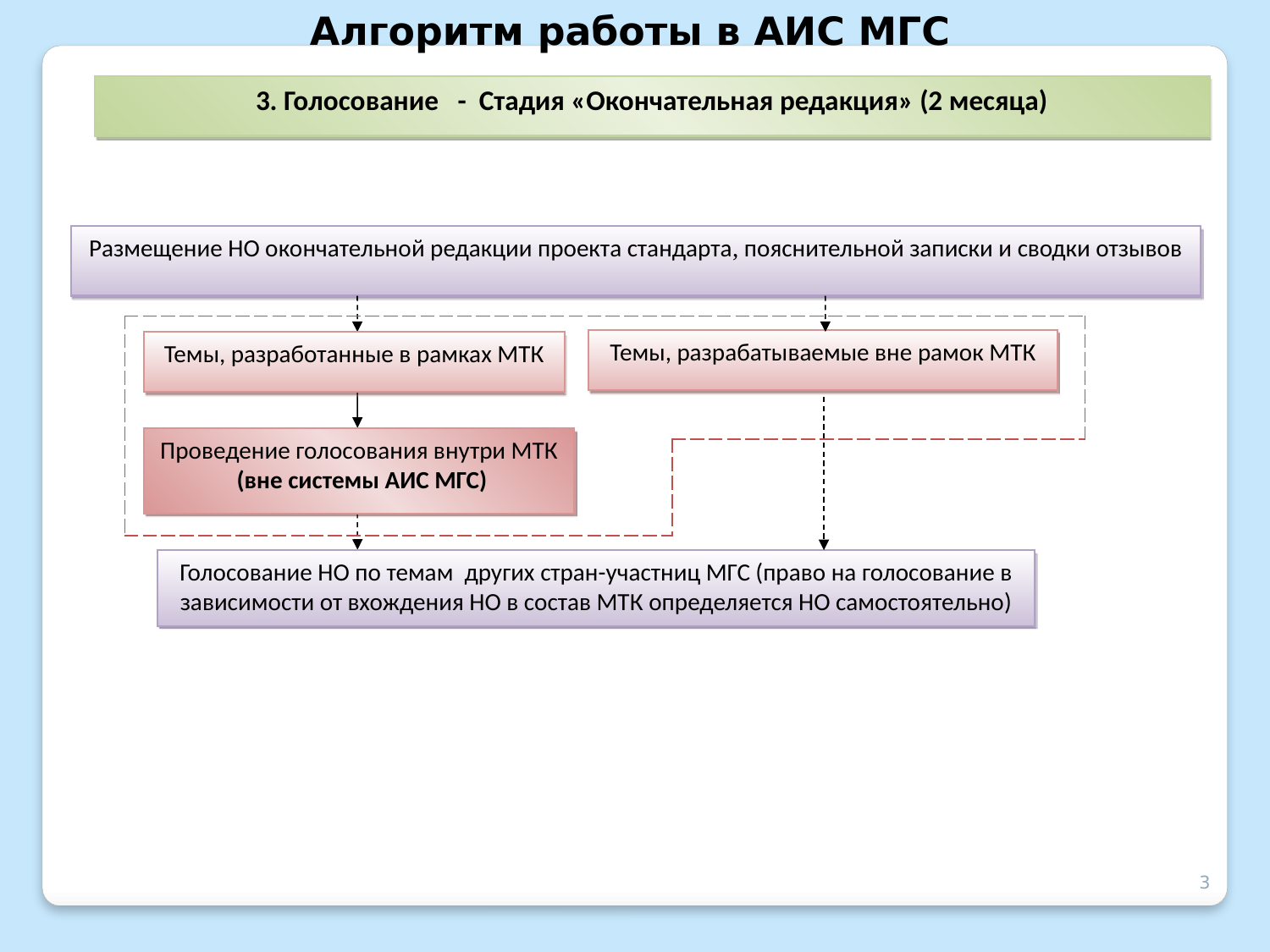

Алгоритм работы в АИС МГС
3. Голосование   -  Стадия «Окончательная редакция» (2 месяца)
Размещение НО окончательной редакции проекта стандарта, пояснительной записки и сводки отзывов
Темы, разрабатываемые вне рамок МТК
Темы, разработанные в рамках МТК
Проведение голосования внутри МТК
 (вне системы АИС МГС)
Голосование НО по темам  других стран-участниц МГС (право на голосование в зависимости от вхождения НО в состав МТК определяется НО самостоятельно)
|  |  |  |
| --- | --- | --- |
|  |  |  |
3